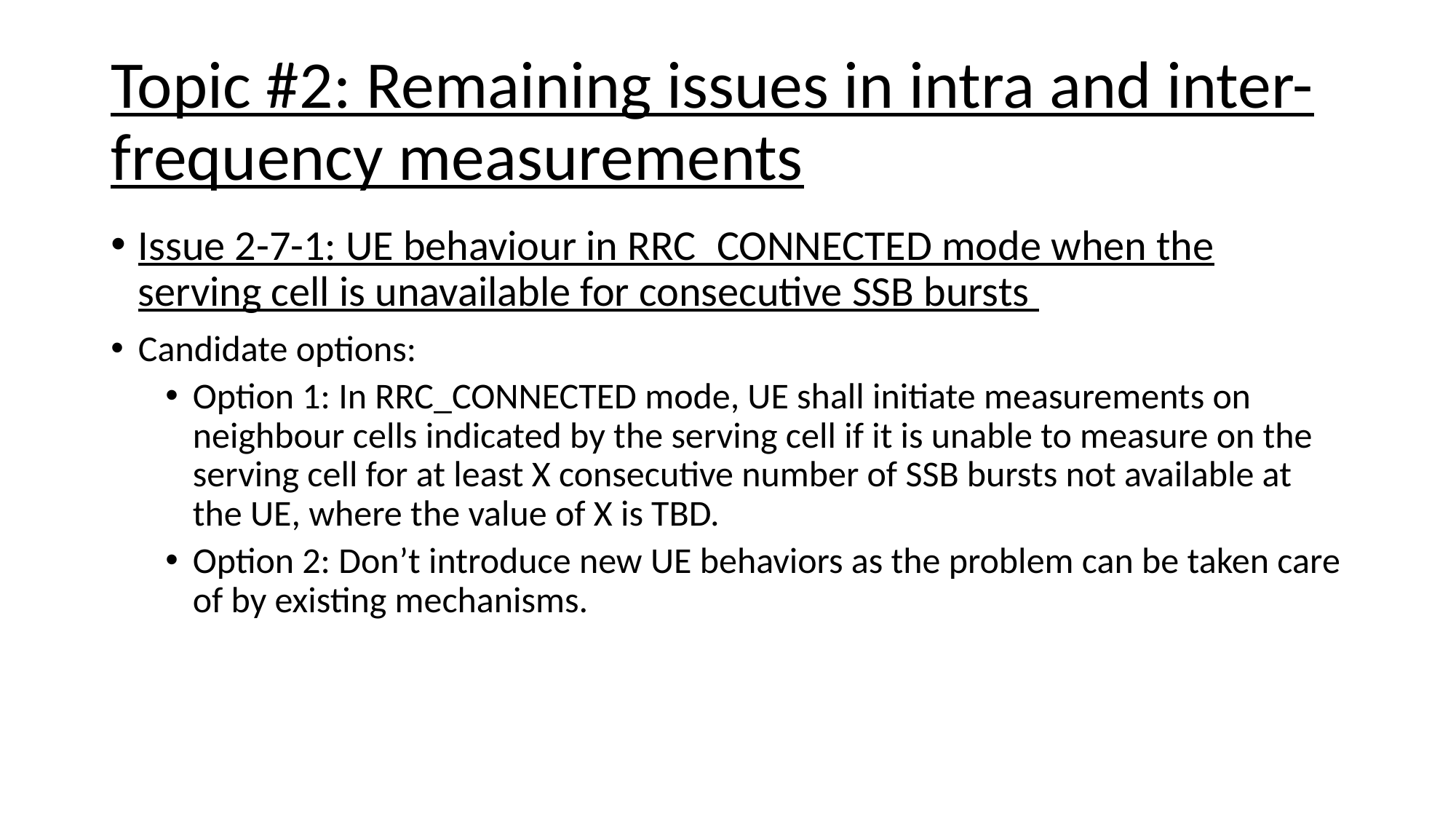

# Topic #2: Remaining issues in intra and inter-frequency measurements
Issue 2-7-1: UE behaviour in RRC_CONNECTED mode when the serving cell is unavailable for consecutive SSB bursts
Candidate options:
Option 1: In RRC_CONNECTED mode, UE shall initiate measurements on neighbour cells indicated by the serving cell if it is unable to measure on the serving cell for at least X consecutive number of SSB bursts not available at the UE, where the value of X is TBD.
Option 2: Don’t introduce new UE behaviors as the problem can be taken care of by existing mechanisms.